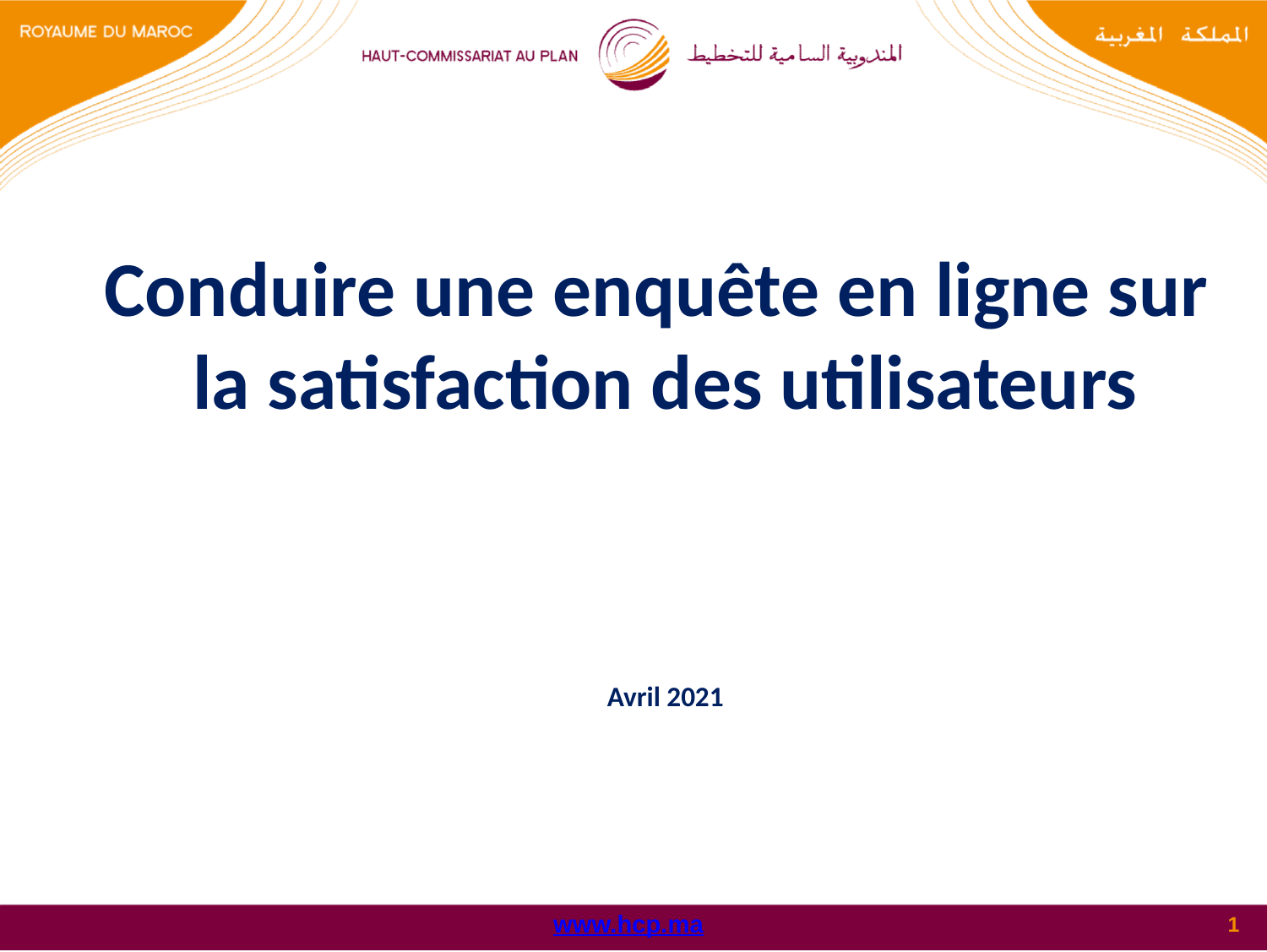

Conduire une enquête en ligne sur
la satisfaction des utilisateurs

Avril 2021

www.hcp.ma
1